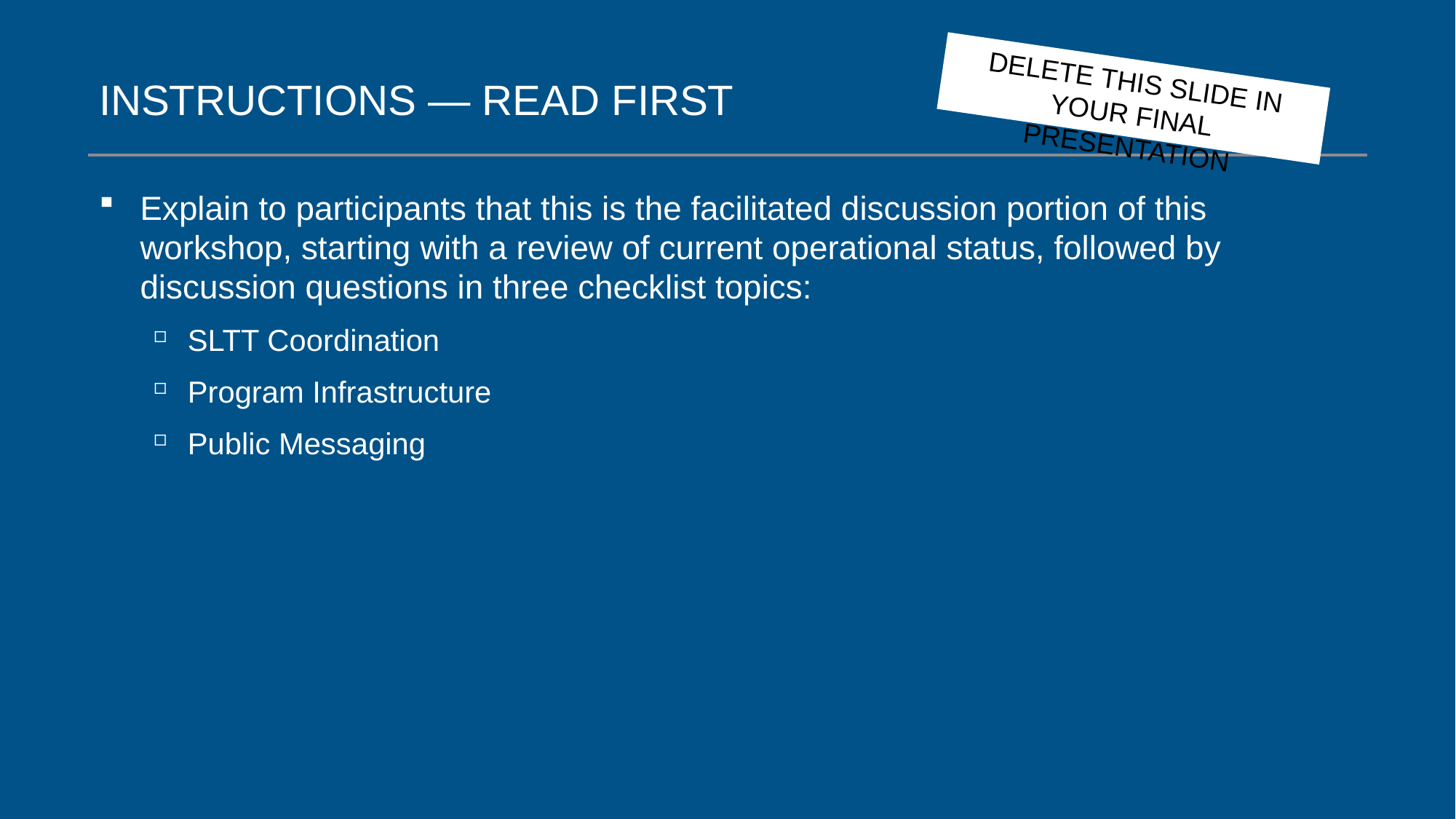

# INSTRUCTIONS — READ FIRST
DELETE THIS SLIDE IN YOUR FINAL PRESENTATION
Explain to participants that this is the facilitated discussion portion of this workshop, starting with a review of current operational status, followed by discussion questions in three checklist topics:
SLTT Coordination
Program Infrastructure
Public Messaging